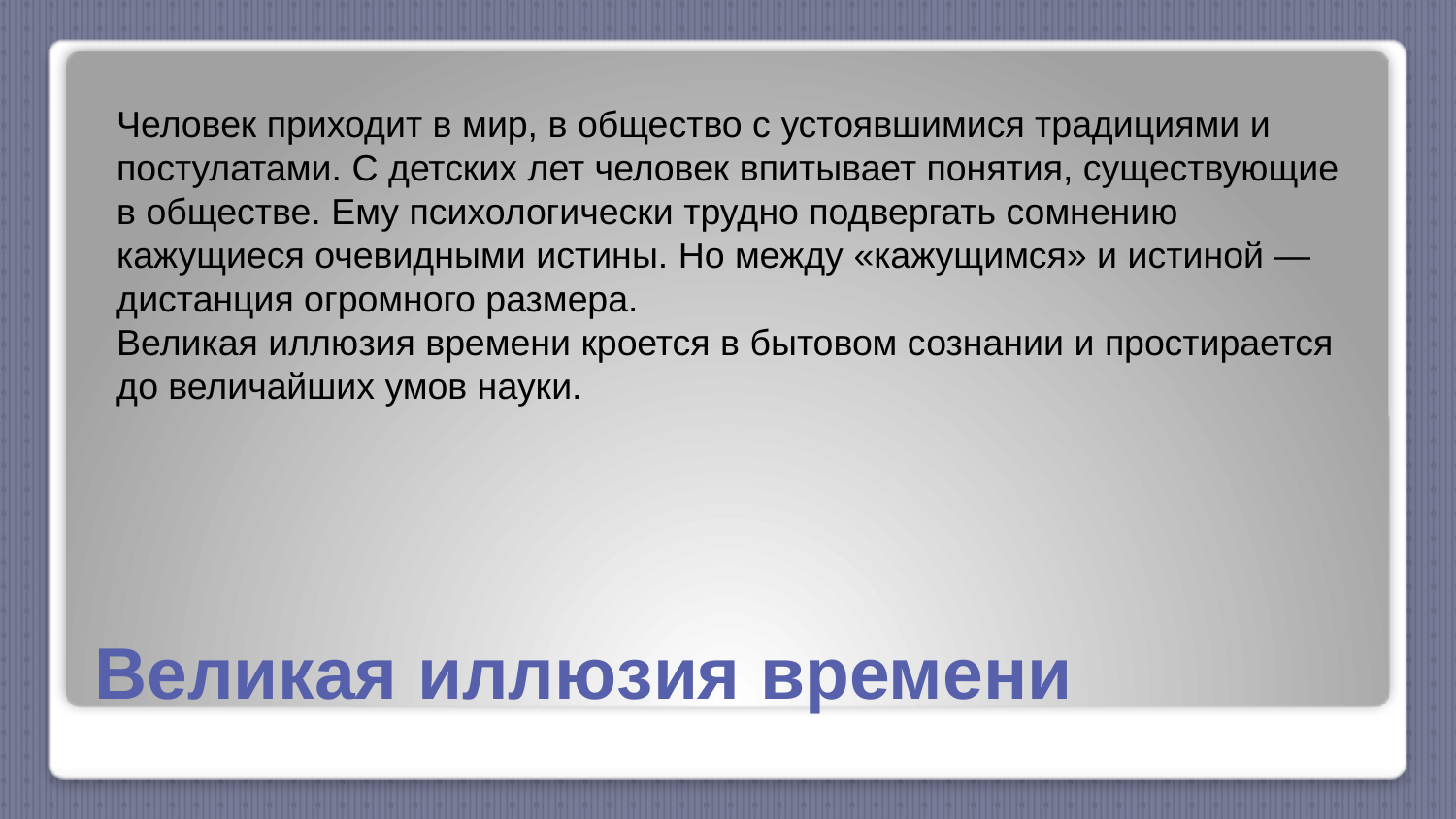

Человек приходит в мир, в общество с устоявшимися традициями и постулатами. С детских лет человек впитывает понятия, существующие в обществе. Ему психологически трудно подвергать сомнению кажущиеся очевидными истины. Но между «кажущимся» и истиной — дистанция огромного размера.
Великая иллюзия времени кроется в бытовом сознании и простирается до величайших умов науки.
# Великая иллюзия времени